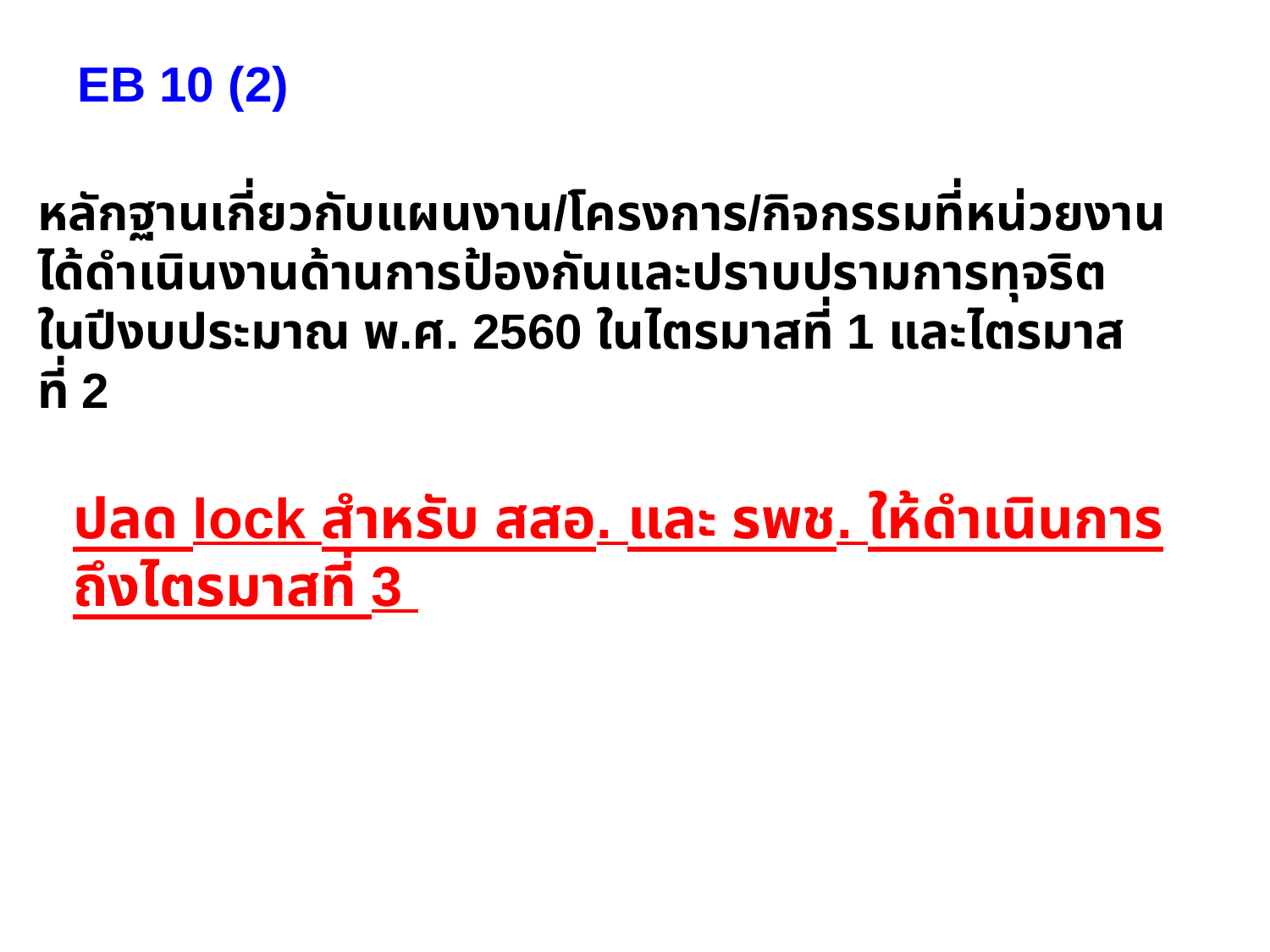

EB 10 (2)

หลักฐานเกี่ยวกับแผนงาน/โครงการ/กิจกรรมที่หน่วยงาน
ได้ดำเนินงานด้านการป้องกันและปราบปรามการทุจริต
ในปีงบประมาณ พ.ศ. 2560 ในไตรมาสที่ 1 และไตรมาส
ที่ 2
ปลด lock สำหรับ สสอ. และ รพช. ให้ดำเนินการถึงไตรมาสที่ 3